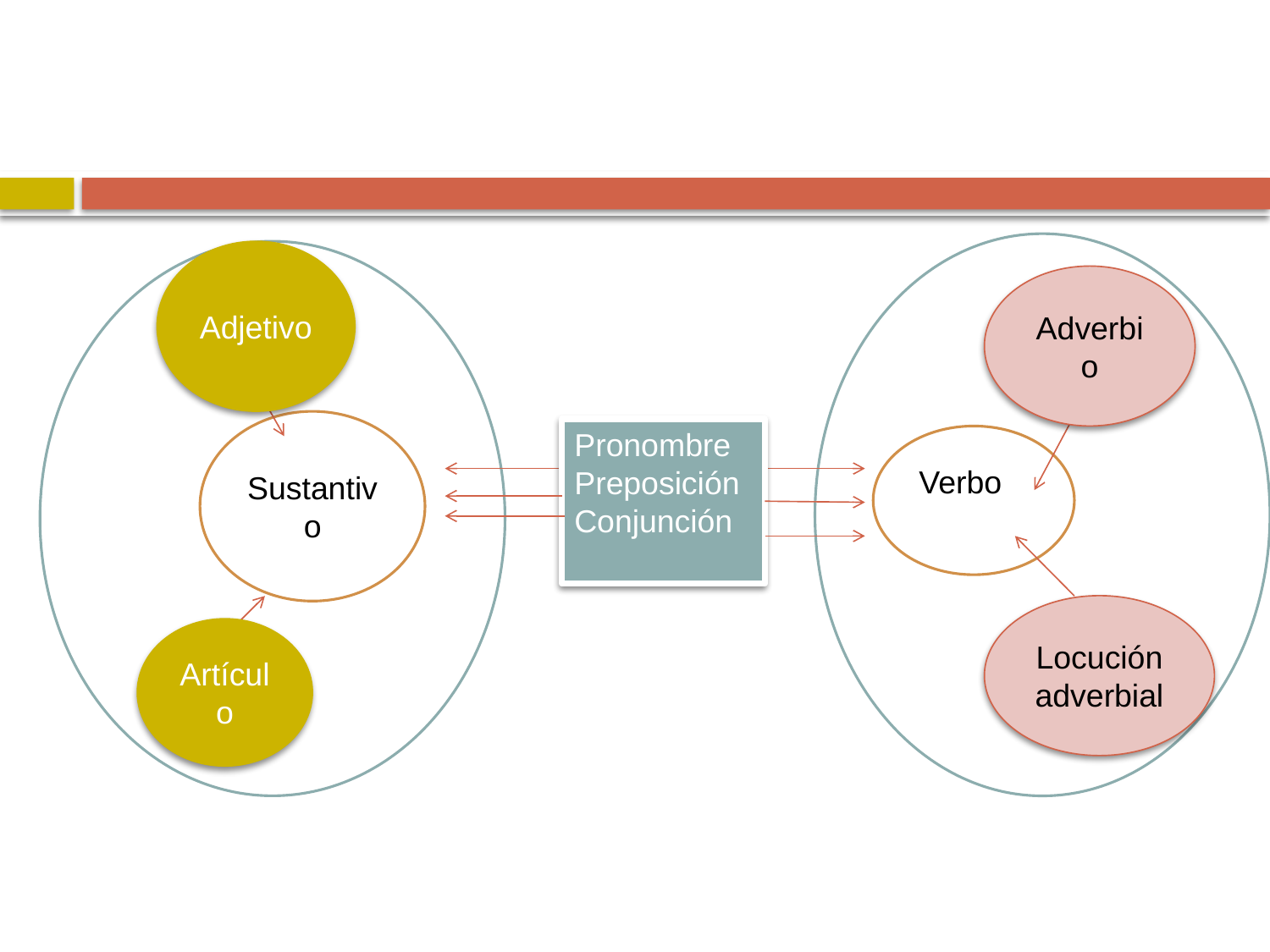

A
Adjetivo
Adverbio
Sustantivo
Pronombre
Preposición
Conjunción

Verbo
Locución
adverbial
Artículo